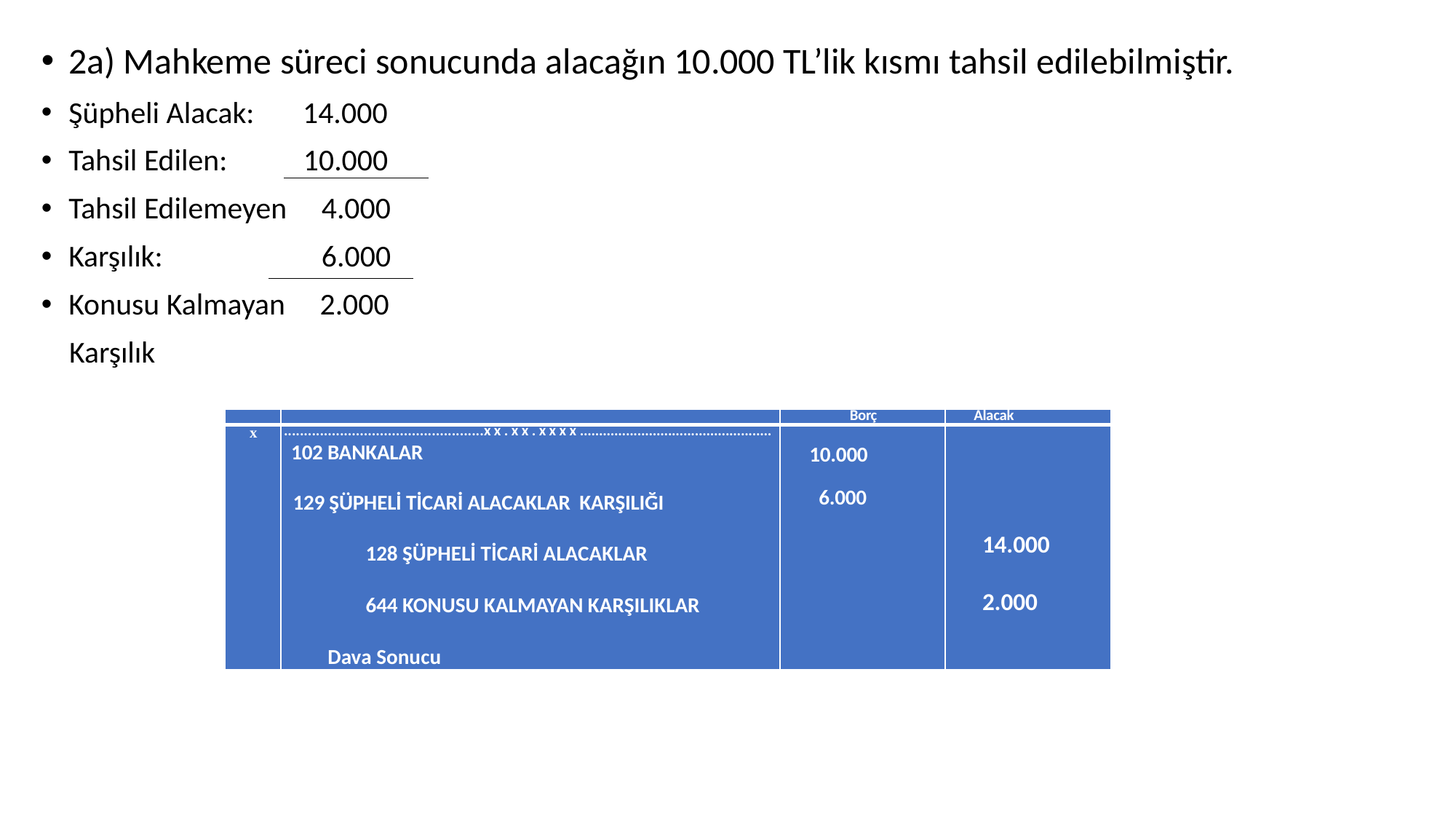

2a) Mahkeme süreci sonucunda alacağın 10.000 TL’lik kısmı tahsil edilebilmiştir.
Şüpheli Alacak:       14.000
Tahsil Edilen:           10.000
Tahsil Edilemeyen     4.000
Karşılık:                       6.000
Konusu Kalmayan     2.000
    Karşılık

|  |  | Borç | Alacak |
| --- | --- | --- | --- |
| x | ..................................................xx.xx.xxxx.................................................. 102 BANKALAR 129 ŞÜPHELİ TİCARİ ALACAKLAR KARŞILIĞI 128 ŞÜPHELİ TİCARİ ALACAKLAR 644 KONUSU KALMAYAN KARŞILIKLAR Dava Sonucu | 10.000 6.000 | 14.000 2.000 |